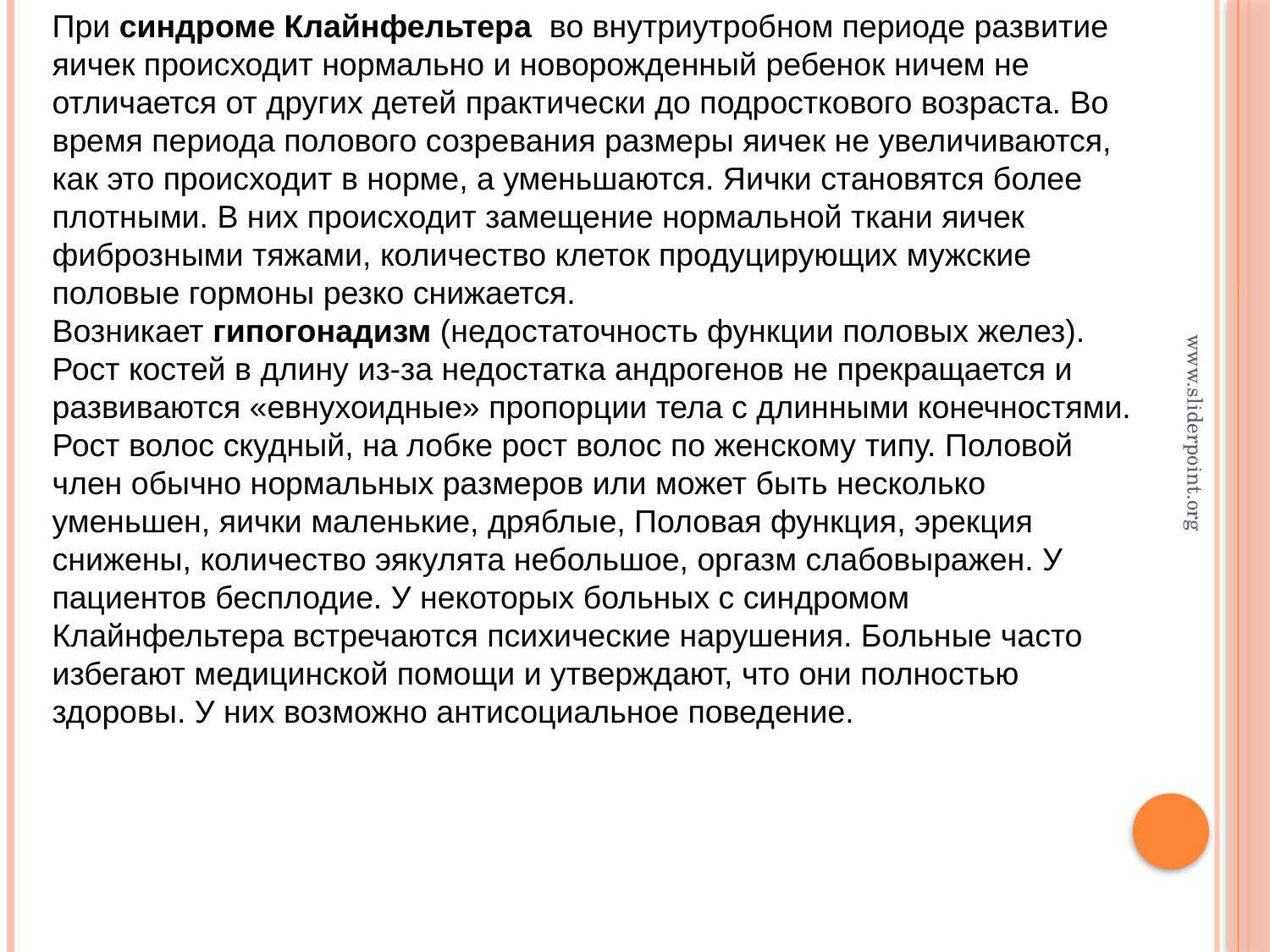

При синдроме Клайнфельтера  во внутриутробном периоде развитие яичек происходит нормально и новорожденный ребенок ничем не отличается от других детей практически до подросткового возраста. Во время периода полового созревания размеры яичек не увеличиваются, как это происходит в норме, а уменьшаются. Яички становятся более плотными. В них происходит замещение нормальной ткани яичек фиброзными тяжами, количество клеток продуцирующих мужские половые гормоны резко снижается.
Возникает гипогонадизм (недостаточность функции половых желез). Рост костей в длину из-за недостатка андрогенов не прекращается и развиваются «евнухоидные» пропорции тела с длинными конечностями. Рост волос скудный, на лобке рост волос по женскому типу. Половой член обычно нормальных размеров или может быть несколько уменьшен, яички маленькие, дряблые, Половая функция, эрекция снижены, количество эякулята небольшое, оргазм слабовыражен. У пациентов бесплодие. У некоторых больных с синдромом Клайнфельтера встречаются психические нарушения. Больные часто избегают медицинской помощи и утверждают, что они полностью здоровы. У них возможно антисоциальное поведение.
www.sliderpoint.org